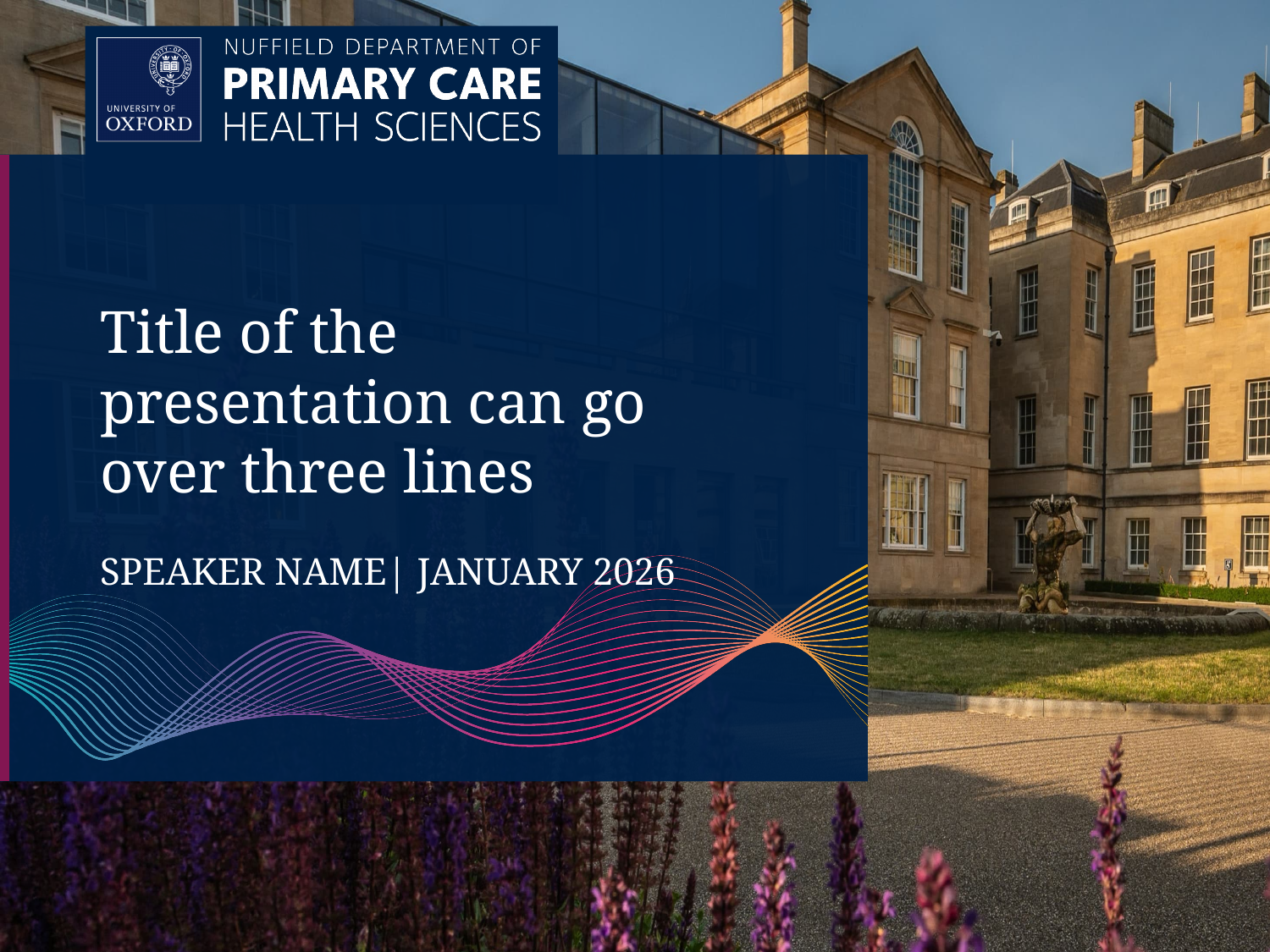

Title of the presentation can go over three lines
SPEAKER NAME| JANUARY 2026